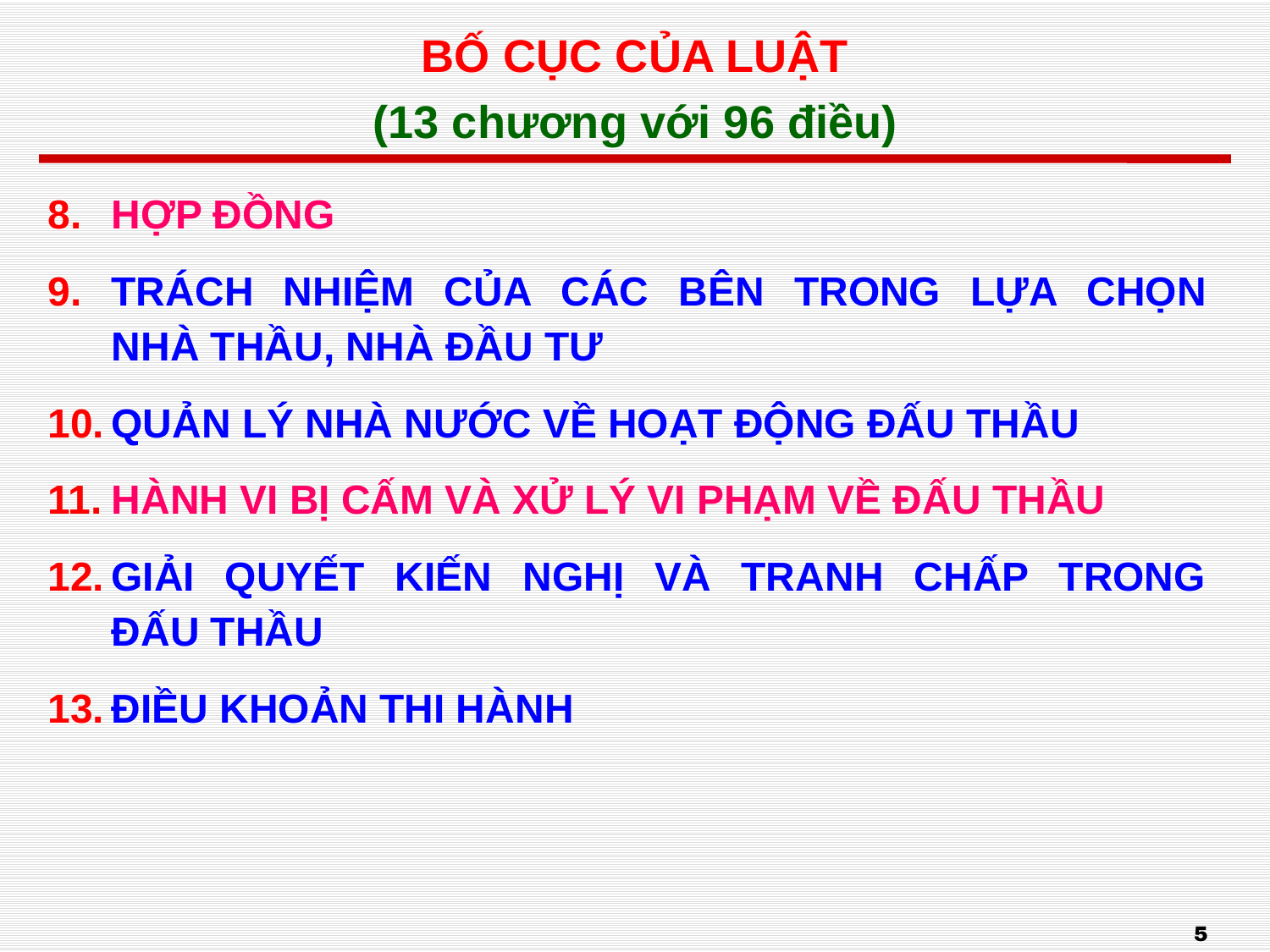

# BỐ CỤC CỦA LUẬT (13 chương với 96 điều)
HỢP ĐỒNG
TRÁCH NHIỆM CỦA CÁC BÊN TRONG LỰA CHỌN
NHÀ THẦU, NHÀ ĐẦU TƯ
QUẢN LÝ NHÀ NƯỚC VỀ HOẠT ĐỘNG ĐẤU THẦU
HÀNH VI BỊ CẤM VÀ XỬ LÝ VI PHẠM VỀ ĐẤU THẦU
GIẢI QUYẾT KIẾN NGHỊ VÀ TRANH CHẤP TRONG
ĐẤU THẦU
ĐIỀU KHOẢN THI HÀNH